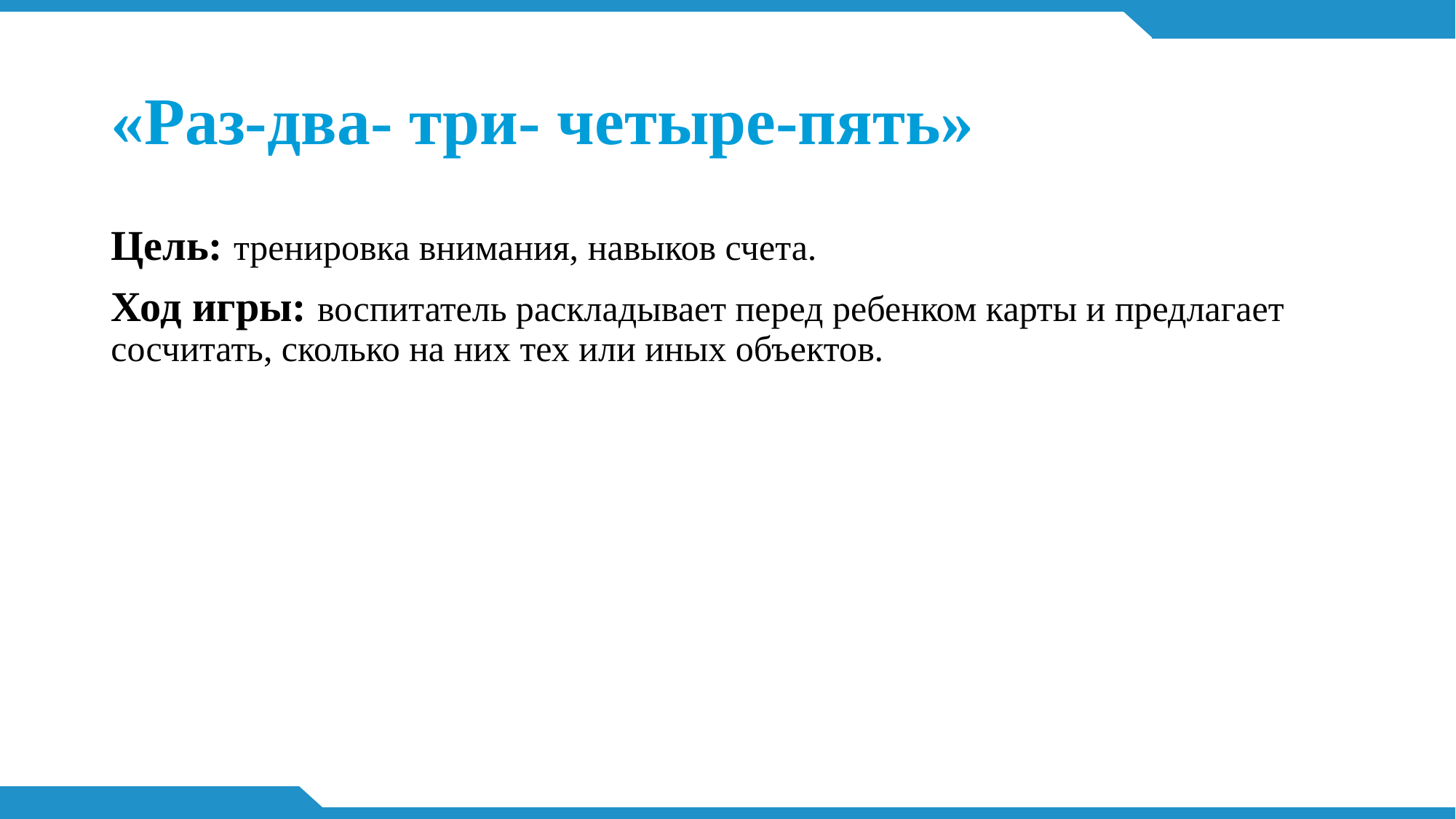

# «Раз-два- три- четыре-пять»
Цель: тренировка внимания, навыков счета.
Ход игры: воспитатель раскладывает перед ребенком карты и предлагает сосчитать, сколько на них тех или иных объектов.